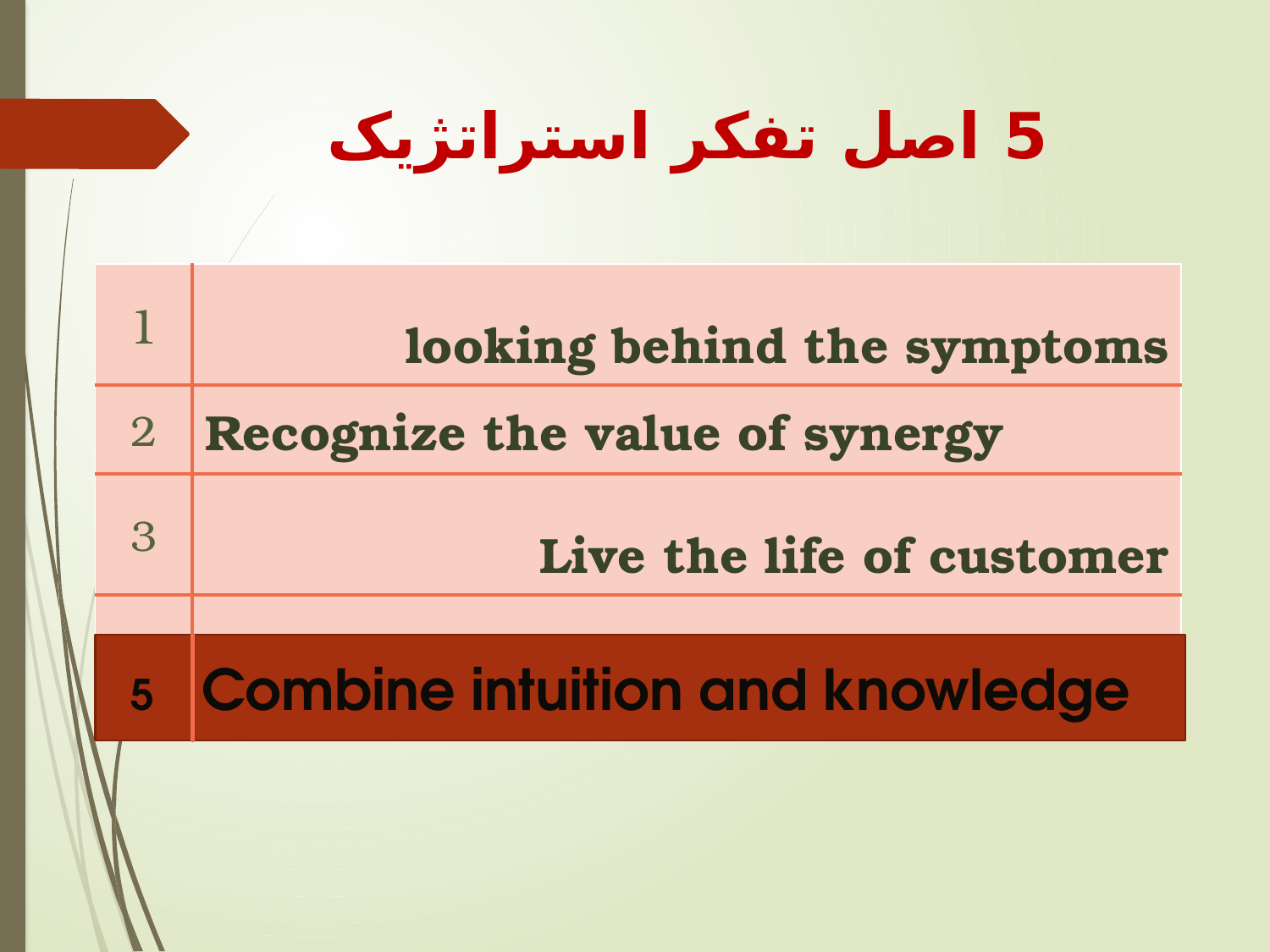

Five principles of strategic thinking
 5 اصل تفکر استراتژیک
| 1 | looking behind the symptoms |
| --- | --- |
| 2 | Recognize the value of synergy |
| 3 | Live the life of customer |
| 4 | Balance the short & Long term |
  5   Combine intuition and knowledge